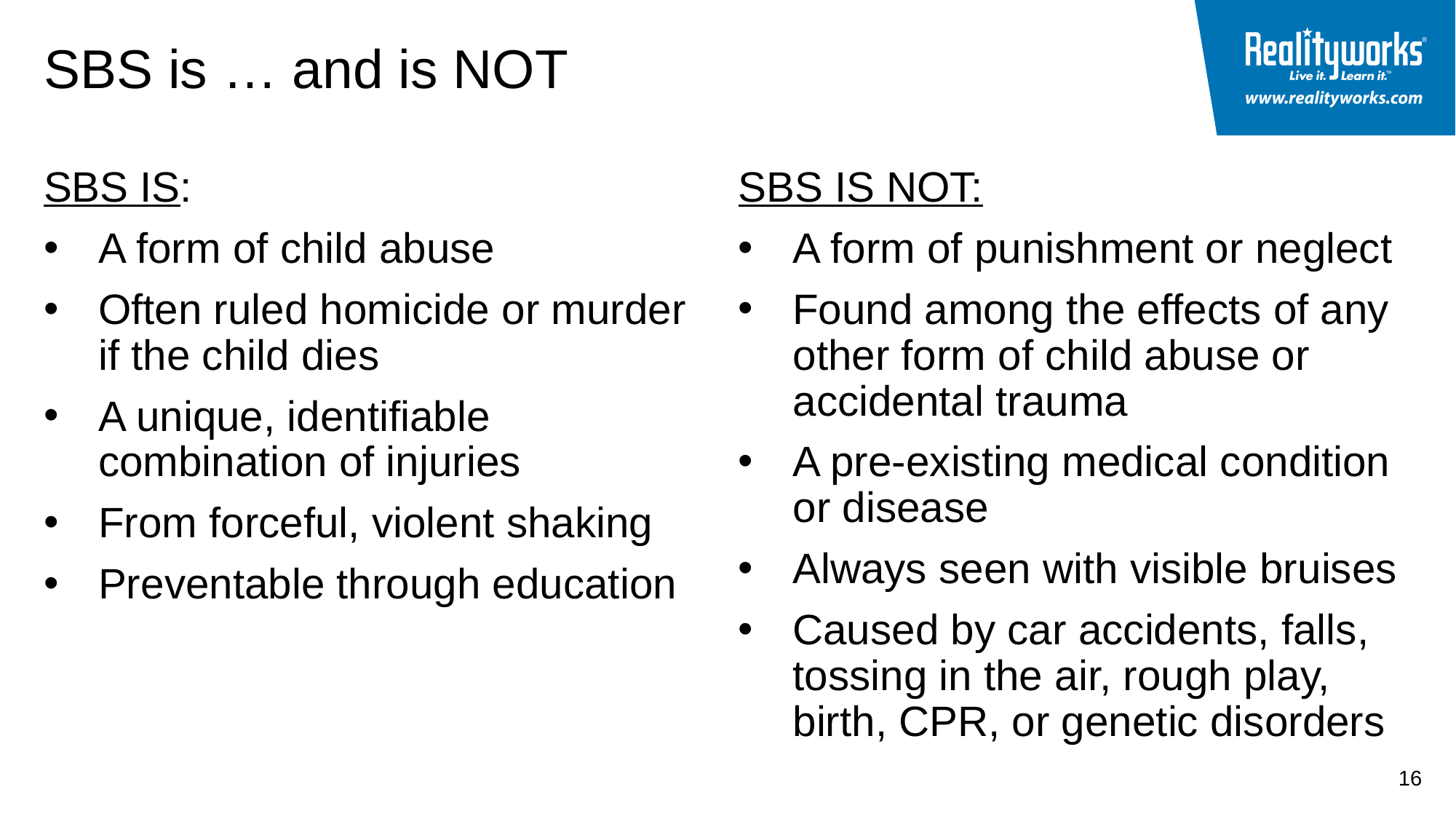

# SBS is … and is NOT
SBS IS NOT:
A form of punishment or neglect
Found among the effects of any other form of child abuse or accidental trauma
A pre-existing medical condition or disease
Always seen with visible bruises
Caused by car accidents, falls, tossing in the air, rough play, birth, CPR, or genetic disorders

SBS IS:
A form of child abuse
Often ruled homicide or murder if the child dies
A unique, identifiable combination of injuries
From forceful, violent shaking
Preventable through education

16